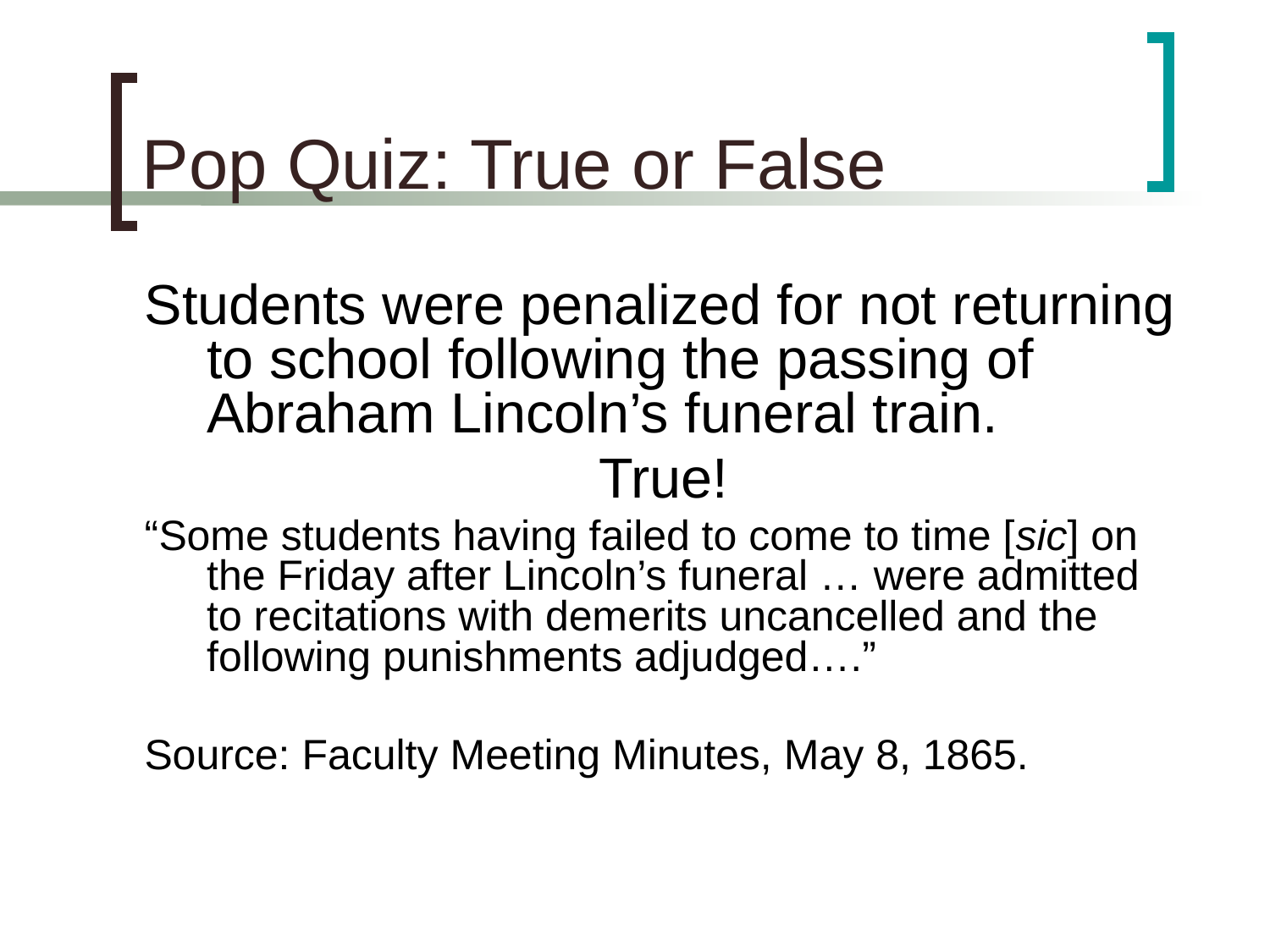

# Pop Quiz: True or False
Students were penalized for not returning to school following the passing of Abraham Lincoln’s funeral train.
True!
“Some students having failed to come to time [sic] on the Friday after Lincoln’s funeral … were admitted to recitations with demerits uncancelled and the following punishments adjudged….”

Source: Faculty Meeting Minutes, May 8, 1865.